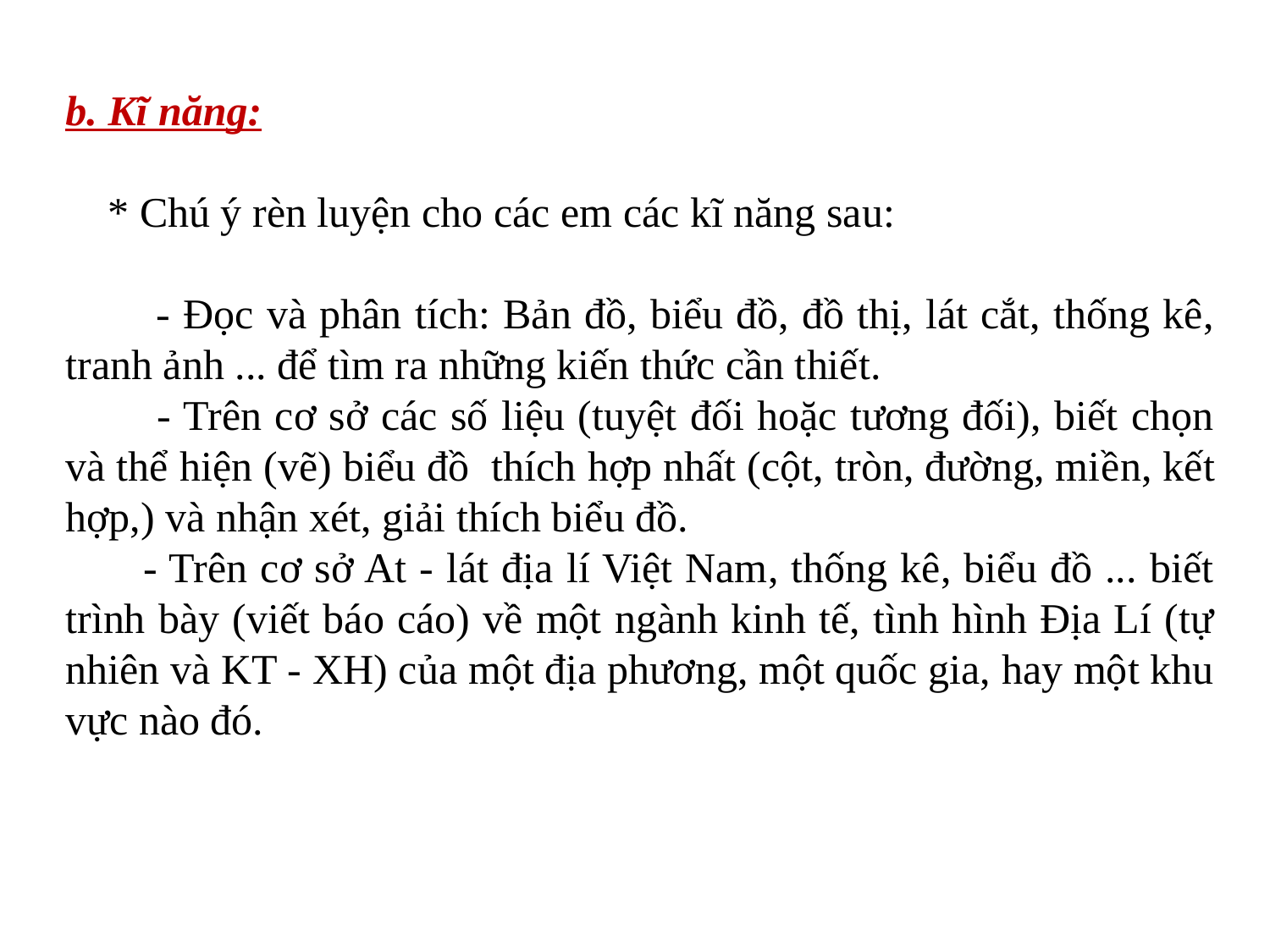

b. Kĩ năng:

    * Chú ý rèn luyện cho các em các kĩ năng sau:

       - Đọc và phân tích: Bản đồ, biểu đồ, đồ thị, lát cắt, thống kê, tranh ảnh ... để tìm ra những kiến thức cần thiết.
       - Trên cơ sở các số liệu (tuyệt đối hoặc tương đối), biết chọn và thể hiện (vẽ) biểu đồ  thích hợp nhất (cột, tròn, đường, miền, kết hợp,) và nhận xét, giải thích biểu đồ.
      - Trên cơ sở At - lát địa lí Việt Nam, thống kê, biểu đồ ... biết trình bày (viết báo cáo) về một ngành kinh tế, tình hình Địa Lí (tự nhiên và KT - XH) của một địa phương, một quốc gia, hay một khu vực nào đó.